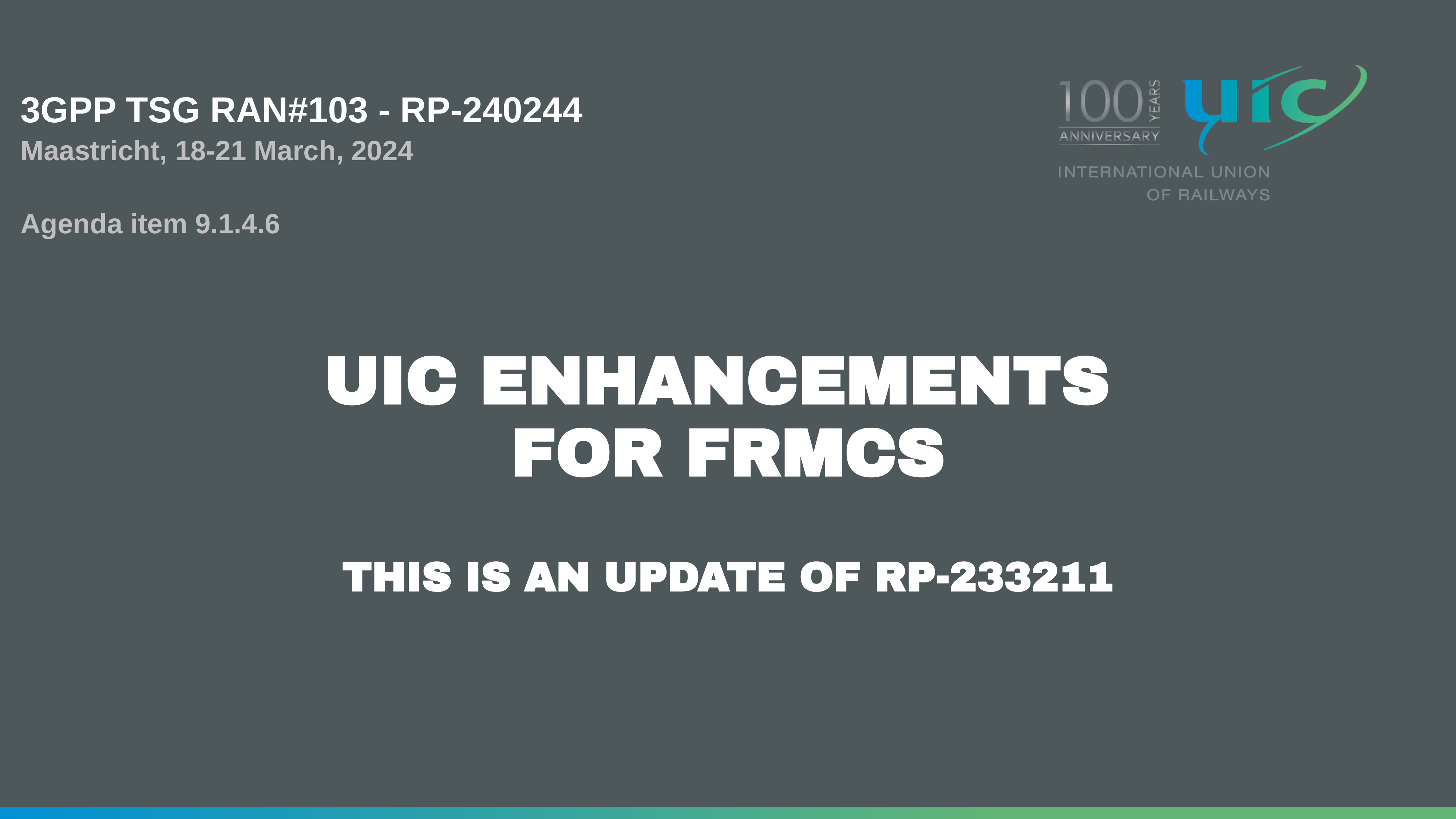

3GPP TSG RAN#103 - RP-240244
Maastricht, 18-21 March, 2024

Agenda item 9.1.4.6
# UIC enhancements for FRMCS This is an update of RP-233211